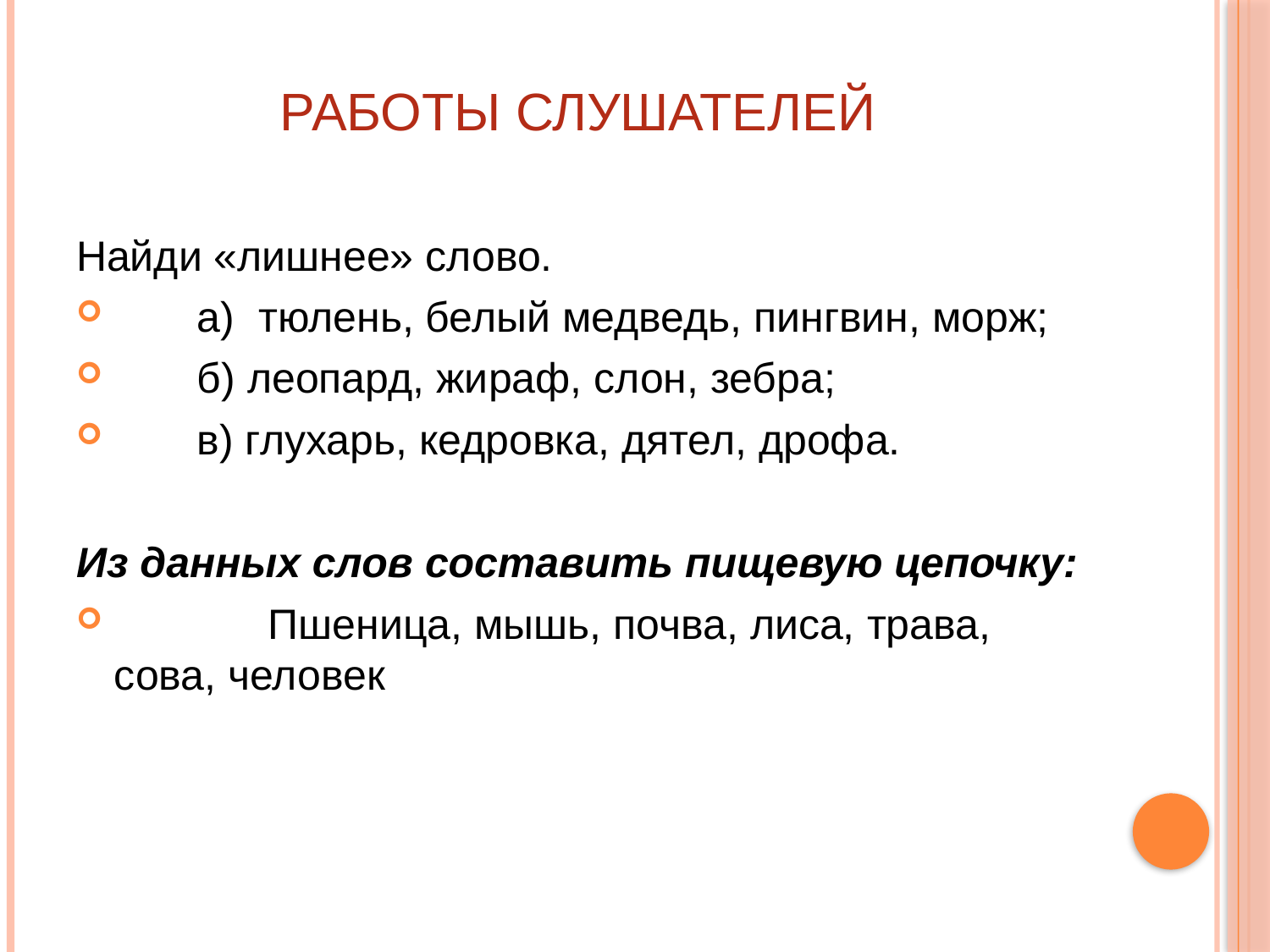

# Работы слушателей
Найди «лишнее» слово.
       а)  тюлень, белый медведь, пингвин, морж;
       б) леопард, жираф, слон, зебра;
       в) глухарь, кедровка, дятел, дрофа.

Из данных слов составить пищевую цепочку:
             Пшеница, мышь, почва, лиса, трава, сова, человек